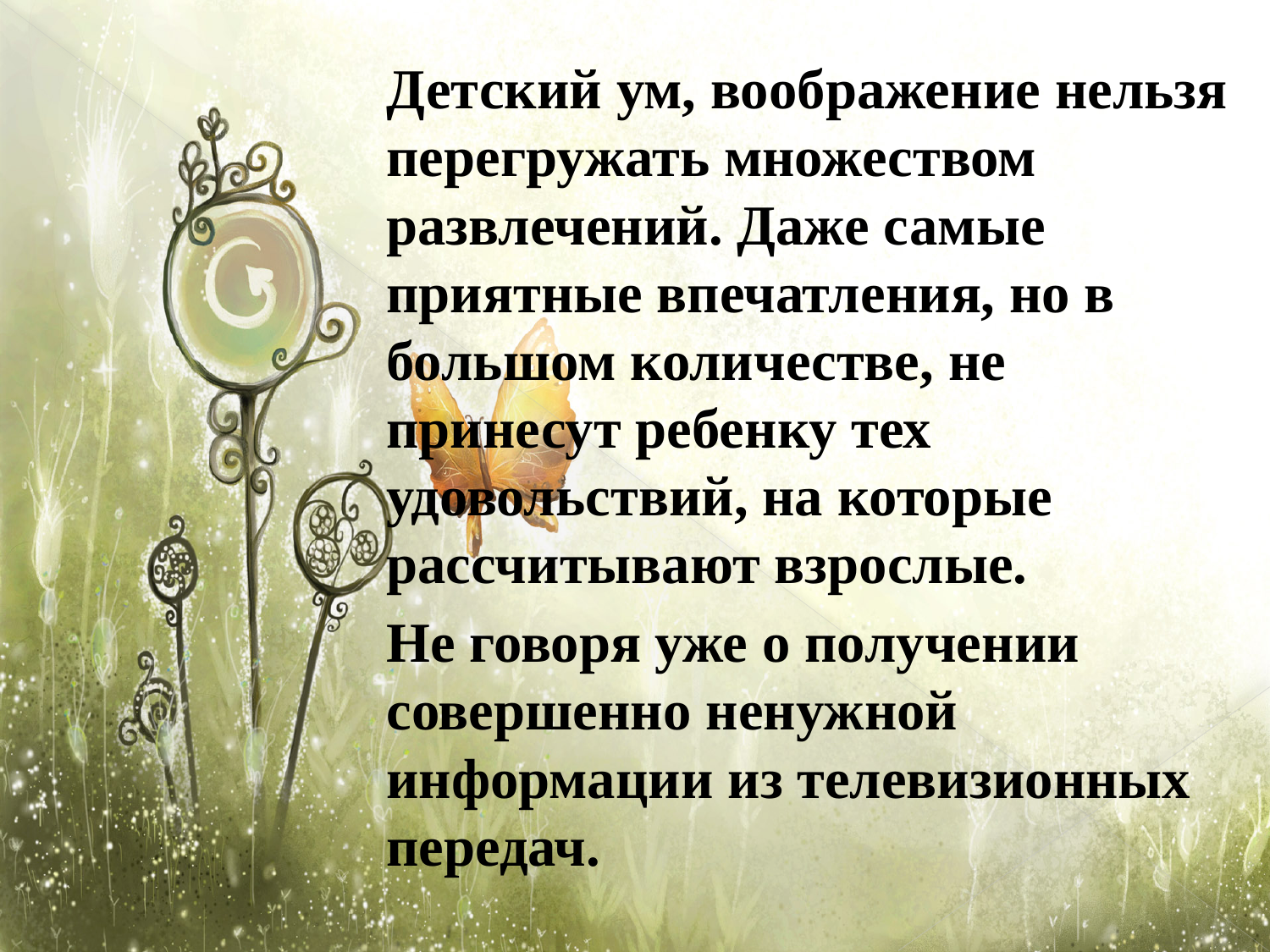

Детский ум, воображение нельзя перегружать множеством развлечений. Даже самые приятные впечатления, но в большом количестве, не принесут ребенку тех удовольствий, на которые рассчитывают взрослые.
Не говоря уже о получении совершенно ненужной информации из телевизионных передач.